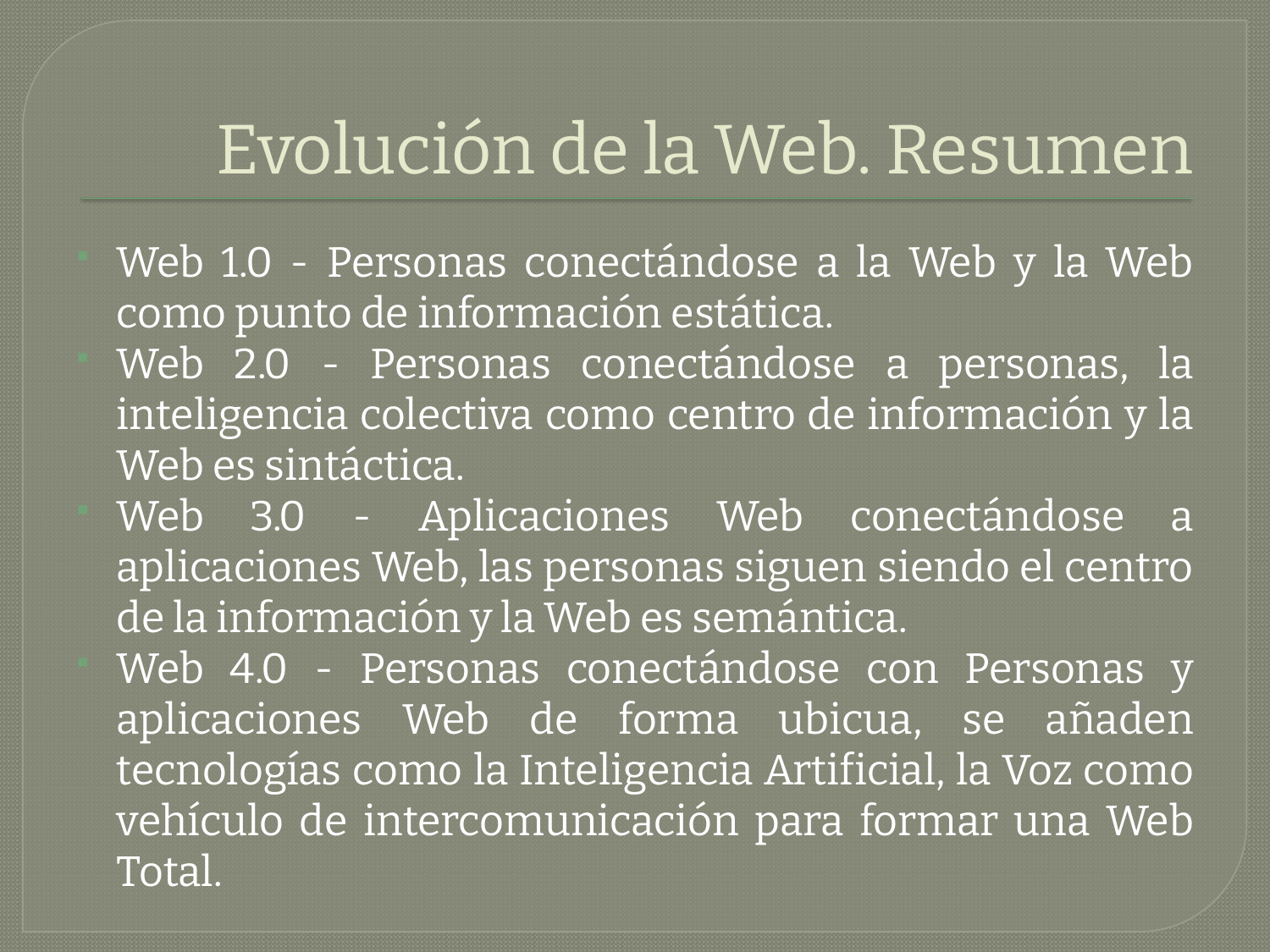

# Evolución de la Web. Resumen
Web 1.0 - Personas conectándose a la Web y la Web como punto de información estática.
Web 2.0 - Personas conectándose a personas, la inteligencia colectiva como centro de información y la Web es sintáctica.
Web 3.0 - Aplicaciones Web conectándose a aplicaciones Web, las personas siguen siendo el centro de la información y la Web es semántica.
Web 4.0 - Personas conectándose con Personas y aplicaciones Web de forma ubicua, se añaden tecnologías como la Inteligencia Artificial, la Voz como vehículo de intercomunicación para formar una Web Total.